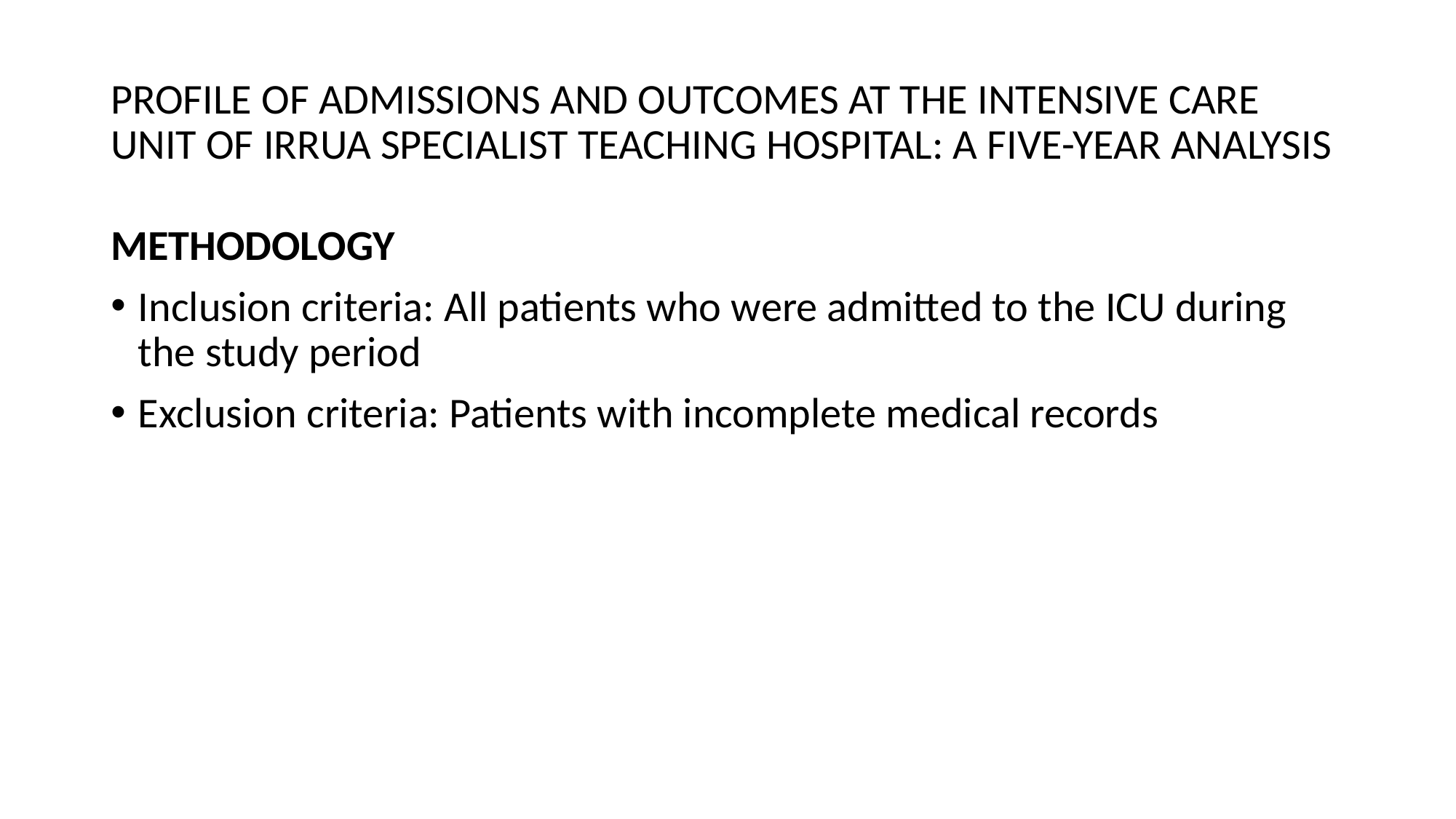

# PROFILE OF ADMISSIONS AND OUTCOMES AT THE INTENSIVE CARE UNIT OF IRRUA SPECIALIST TEACHING HOSPITAL: A FIVE-YEAR ANALYSIS
METHODOLOGY
Inclusion criteria: All patients who were admitted to the ICU during the study period
Exclusion criteria: Patients with incomplete medical records